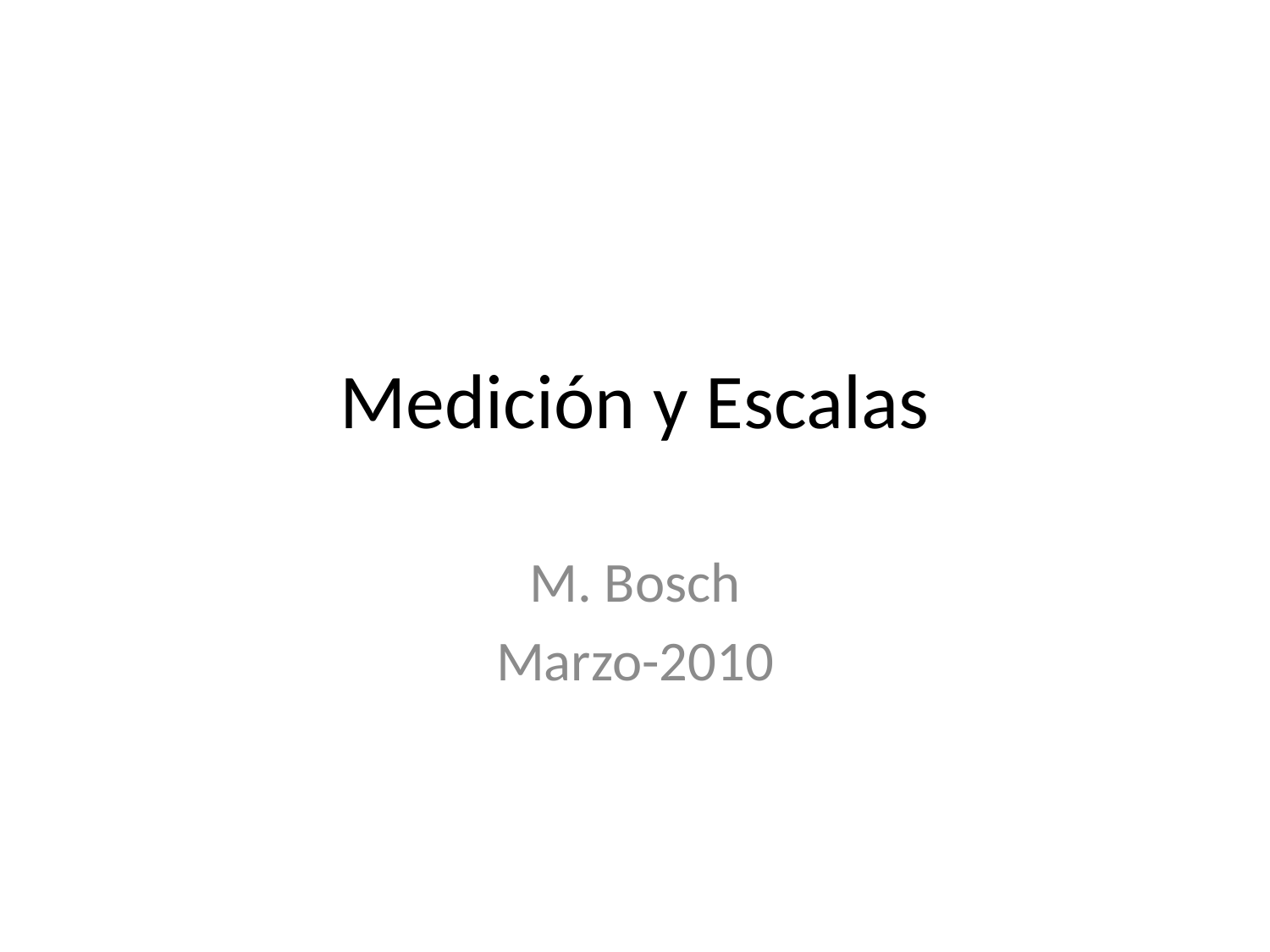

# Medición y Escalas
M. Bosch
Marzo-2010